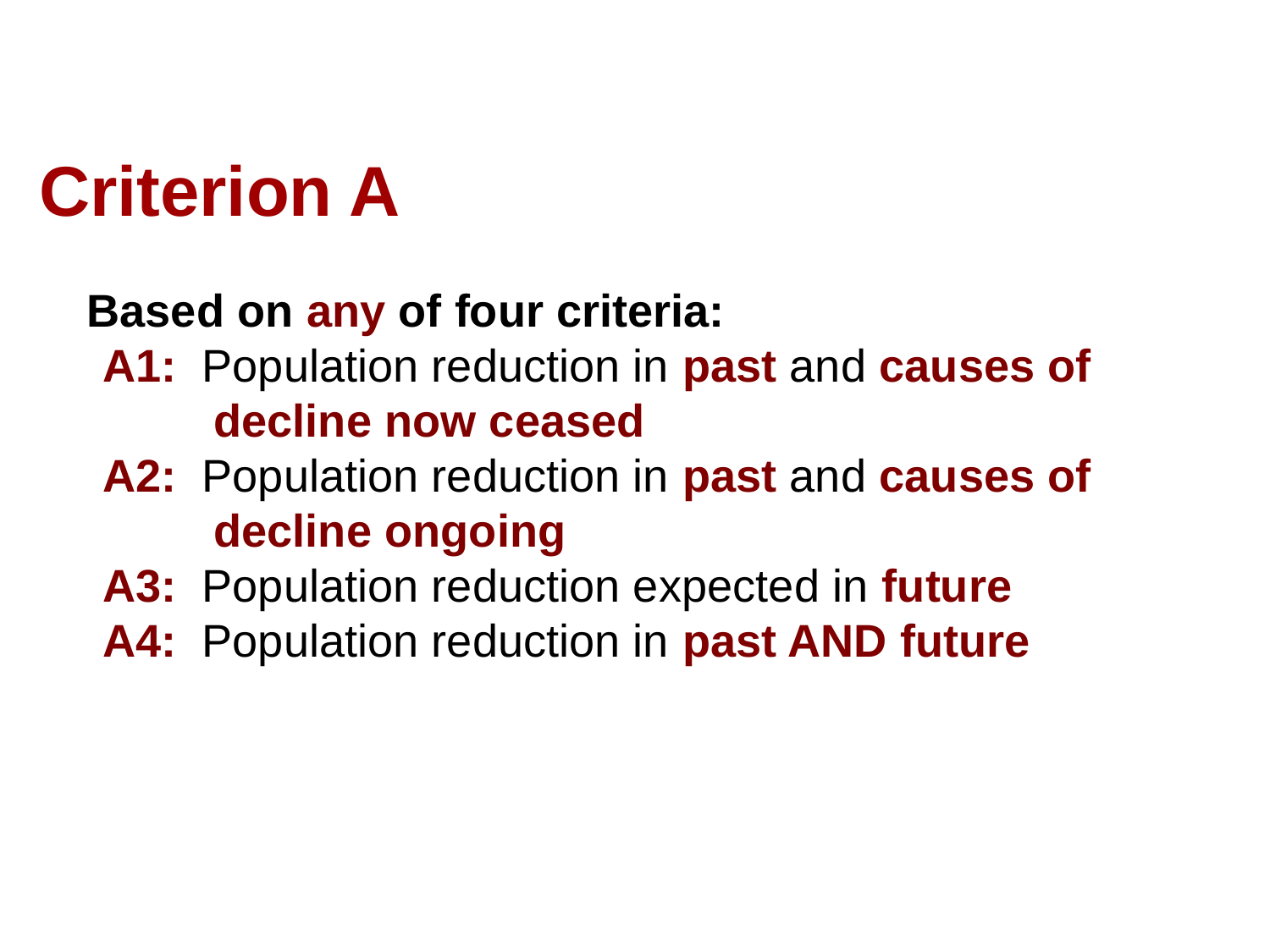

Criterion A
Based on any of four criteria:
A1:  Population reduction in past and causes of decline now ceased
A2:  Population reduction in past and causes of decline ongoing
A3:  Population reduction expected in future
A4:  Population reduction in past AND future